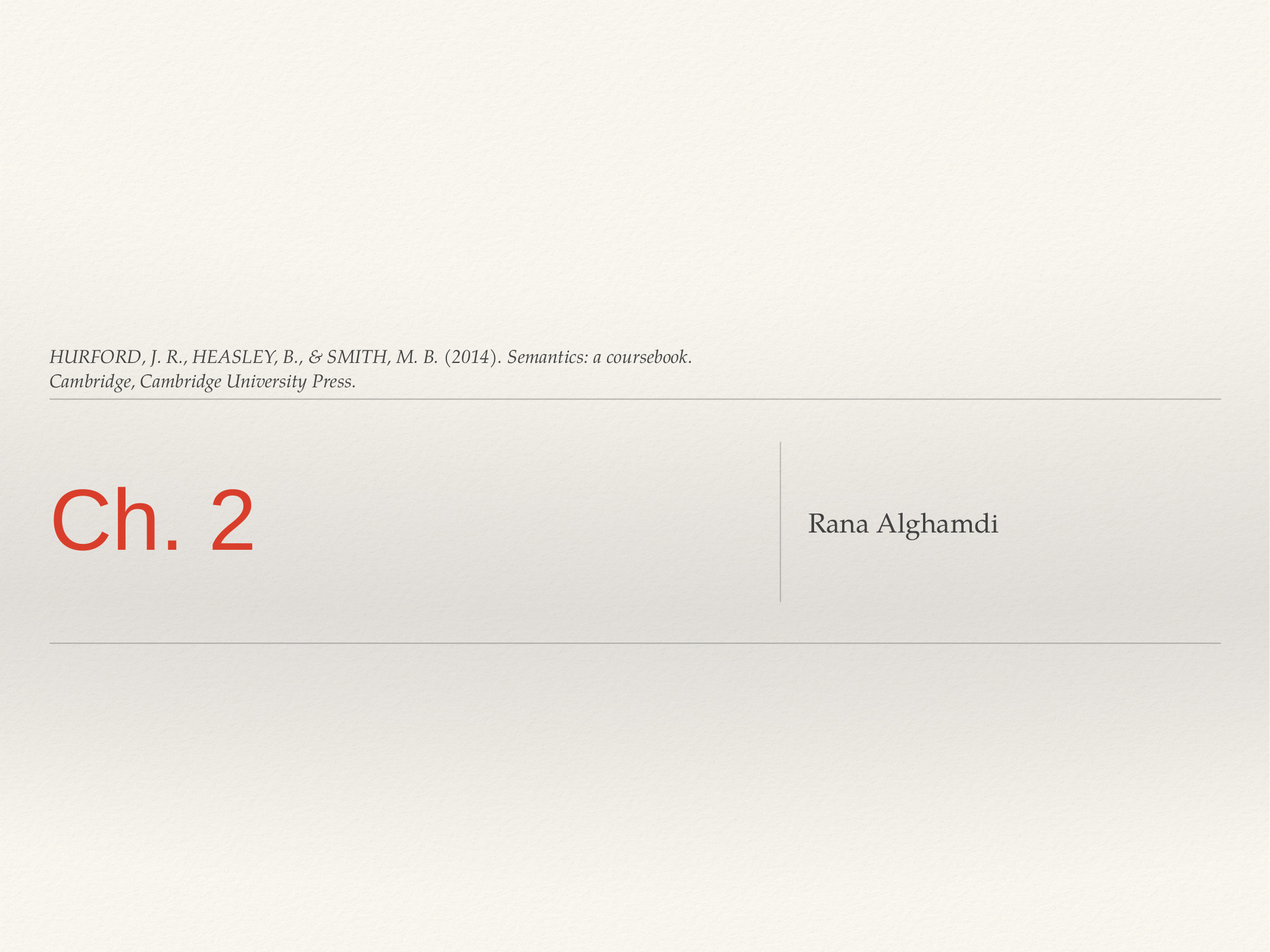

HURFORD, J. R., HEASLEY, B., & SMITH, M. B. (2014). Semantics: a coursebook. Cambridge, Cambridge University Press.
# Ch. 2
Rana Alghamdi